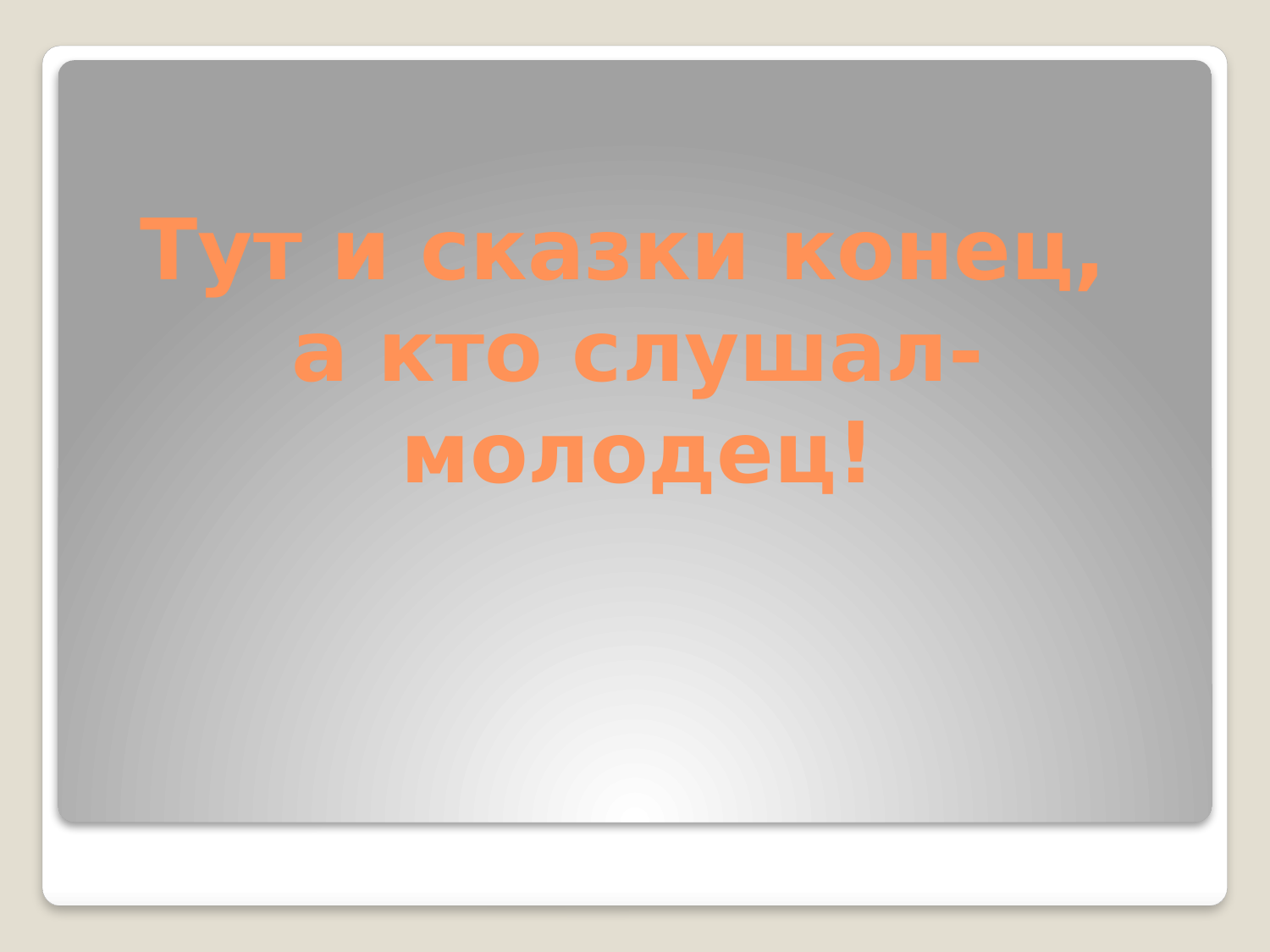

# Тут и сказки конец, а кто слушал- молодец!